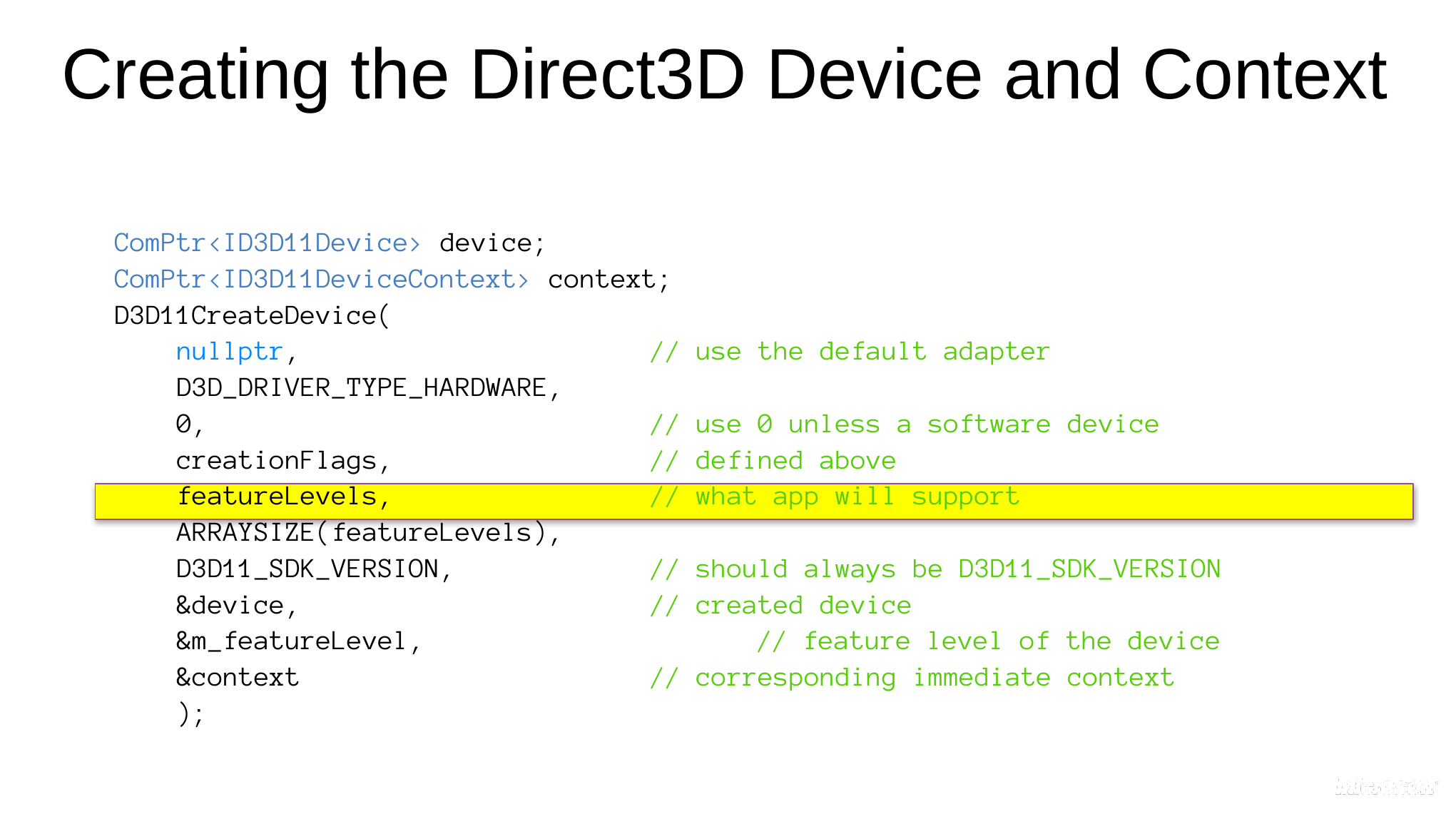

# Creating the Direct3D Device and Context
ComPtr<ID3D11Device> device;
ComPtr<ID3D11DeviceContext> context;
D3D11CreateDevice(
    nullptr, 				// use the default adapter
    D3D_DRIVER_TYPE_HARDWARE,
    0,					// use 0 unless a software device
    creationFlags,			// defined above
    featureLevels,			// what app will support
    ARRAYSIZE(featureLevels),
    D3D11_SDK_VERSION, 		// should always be D3D11_SDK_VERSION
    &device, 				// created device
    &m_featureLevel, 			// feature level of the device
    &context				// corresponding immediate context
    );